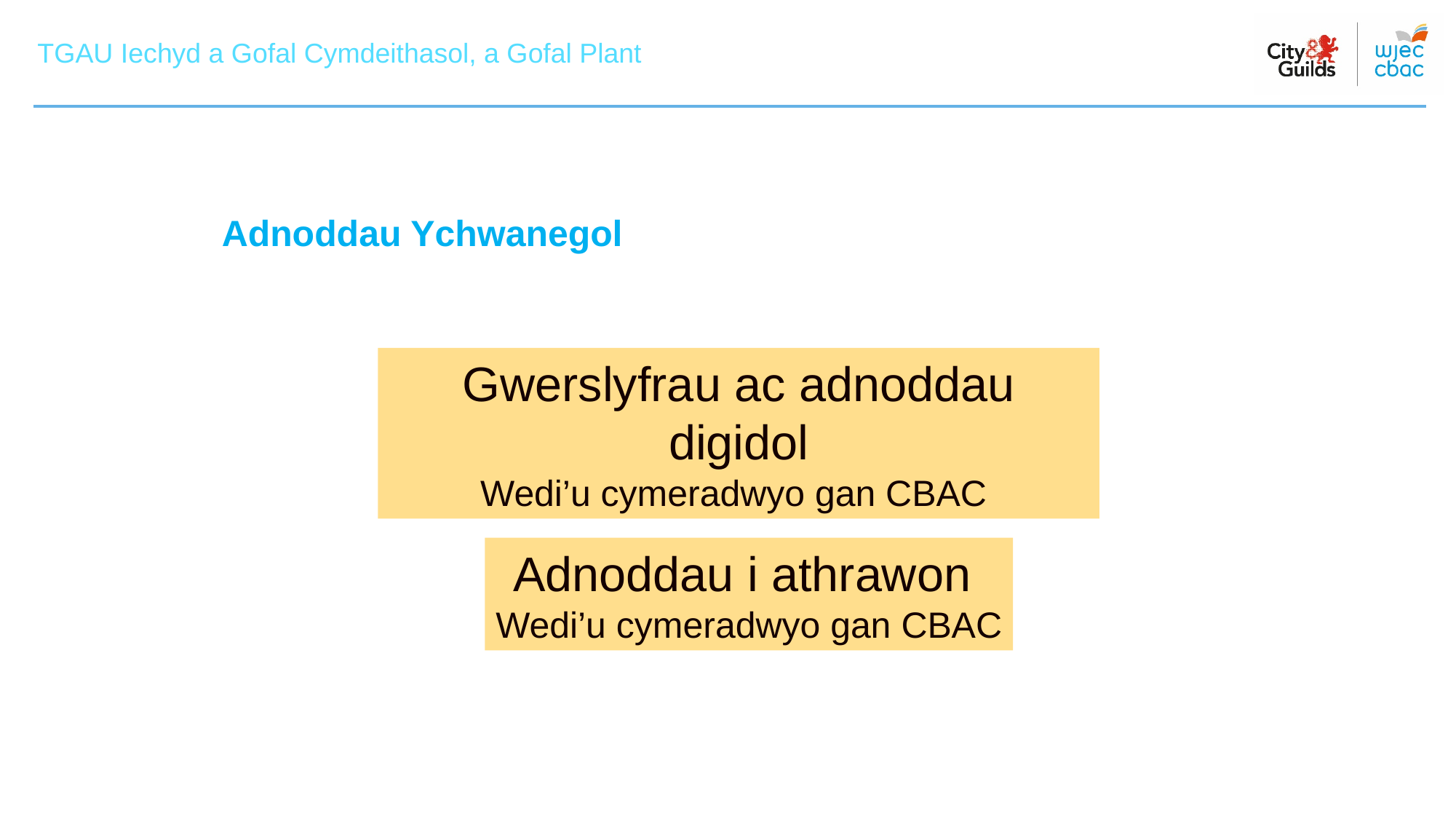

TGAU Iechyd a Gofal Cymdeithasol, a Gofal Plant

TGAU Iechyd a Gofal Cymdeithasol, a Gofal Plant
Adnoddau Ychwanegol
Gwerslyfrau ac adnoddau digidol
Wedi’u cymeradwyo gan CBAC
Adnoddau i athrawon
Wedi’u cymeradwyo gan CBAC